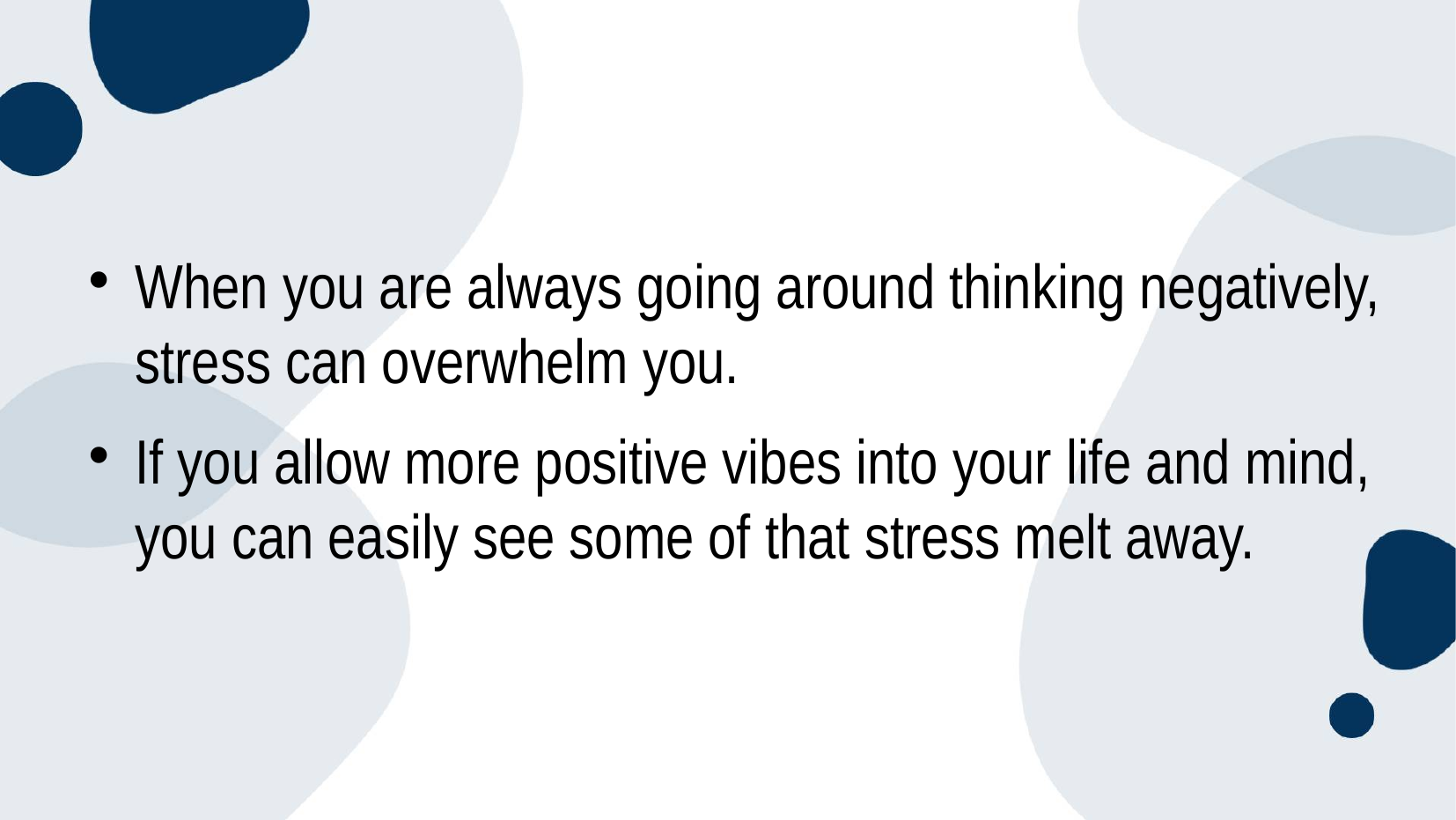

When you are always going around thinking negatively, stress can overwhelm you.
If you allow more positive vibes into your life and mind, you can easily see some of that stress melt away.